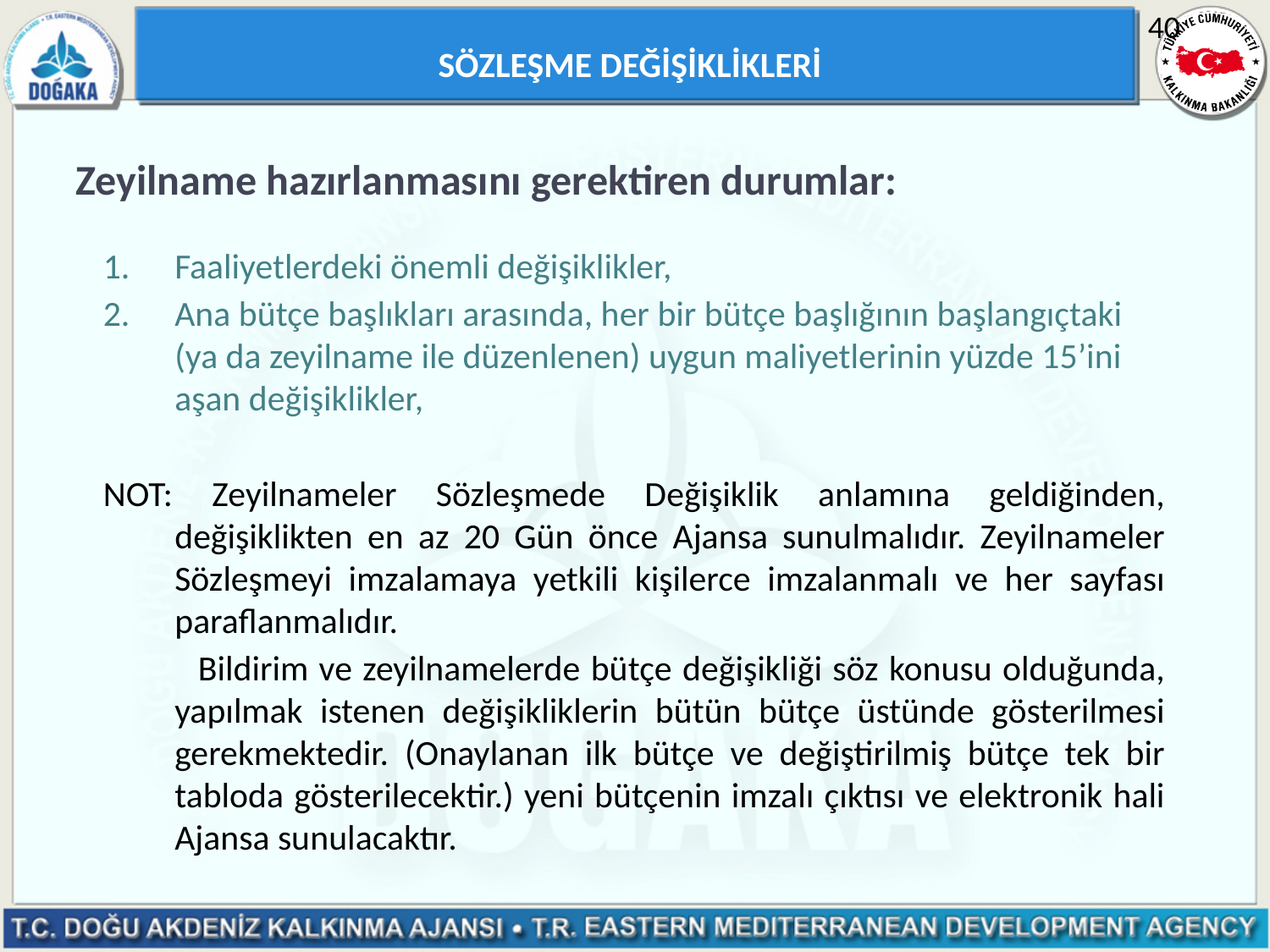

SÖZLEŞME DEĞİŞİKLİKLERİ
40
# Zeyilname hazırlanmasını gerektiren durumlar:
Faaliyetlerdeki önemli değişiklikler,
Ana bütçe başlıkları arasında, her bir bütçe başlığının başlangıçtaki (ya da zeyilname ile düzenlenen) uygun maliyetlerinin yüzde 15’ini aşan değişiklikler,

NOT: Zeyilnameler Sözleşmede Değişiklik anlamına geldiğinden, değişiklikten en az 20 Gün önce Ajansa sunulmalıdır. Zeyilnameler Sözleşmeyi imzalamaya yetkili kişilerce imzalanmalı ve her sayfası paraflanmalıdır.
         Bildirim ve zeyilnamelerde bütçe değişikliği söz konusu olduğunda, yapılmak istenen değişikliklerin bütün bütçe üstünde gösterilmesi gerekmektedir. (Onaylanan ilk bütçe ve değiştirilmiş bütçe tek bir tabloda gösterilecektir.) yeni bütçenin imzalı çıktısı ve elektronik hali Ajansa sunulacaktır.